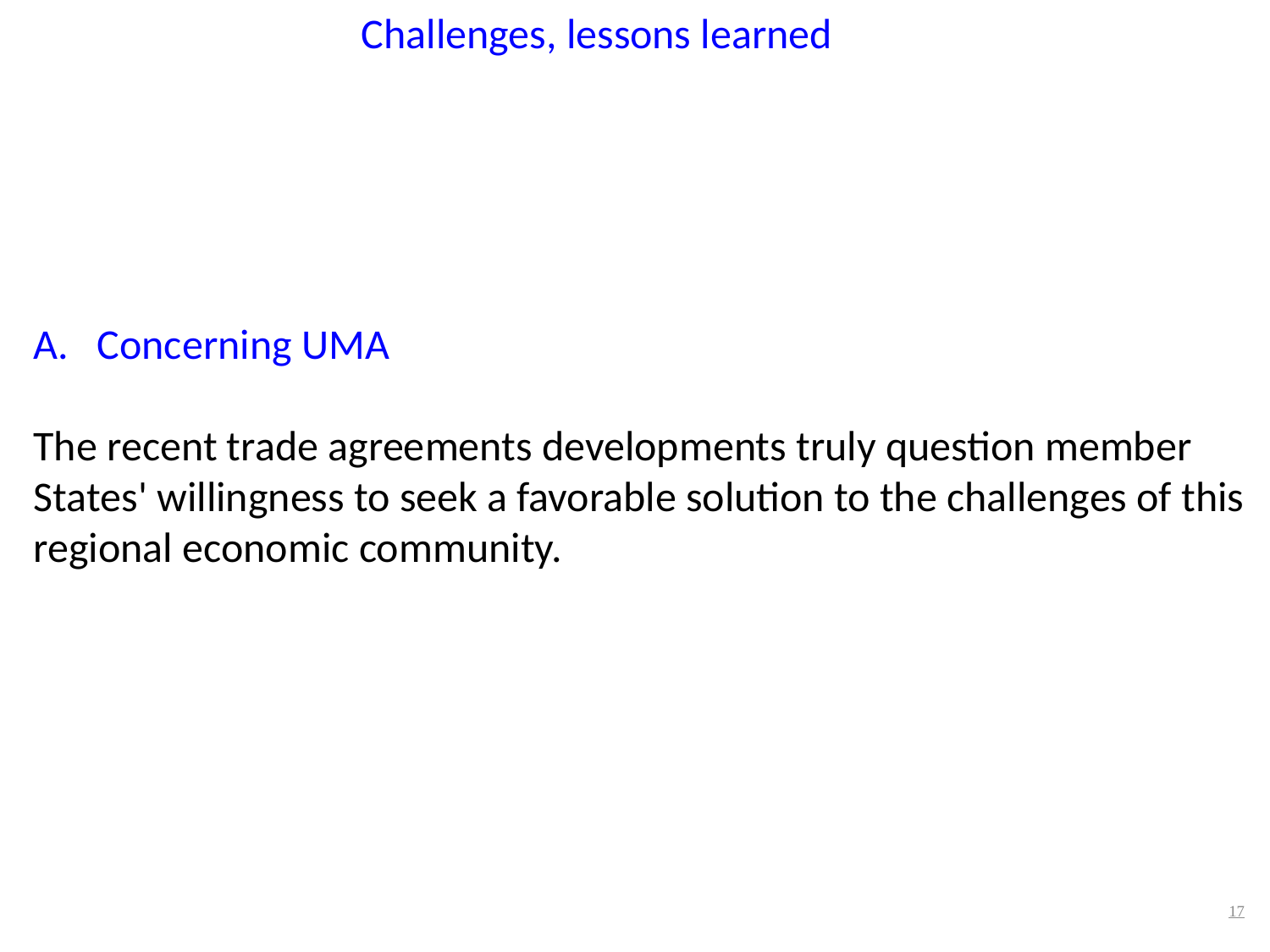

Challenges, lessons learned

Concerning UMA

The recent trade agreements developments truly question member States' willingness to seek a favorable solution to the challenges of this regional economic community.
17